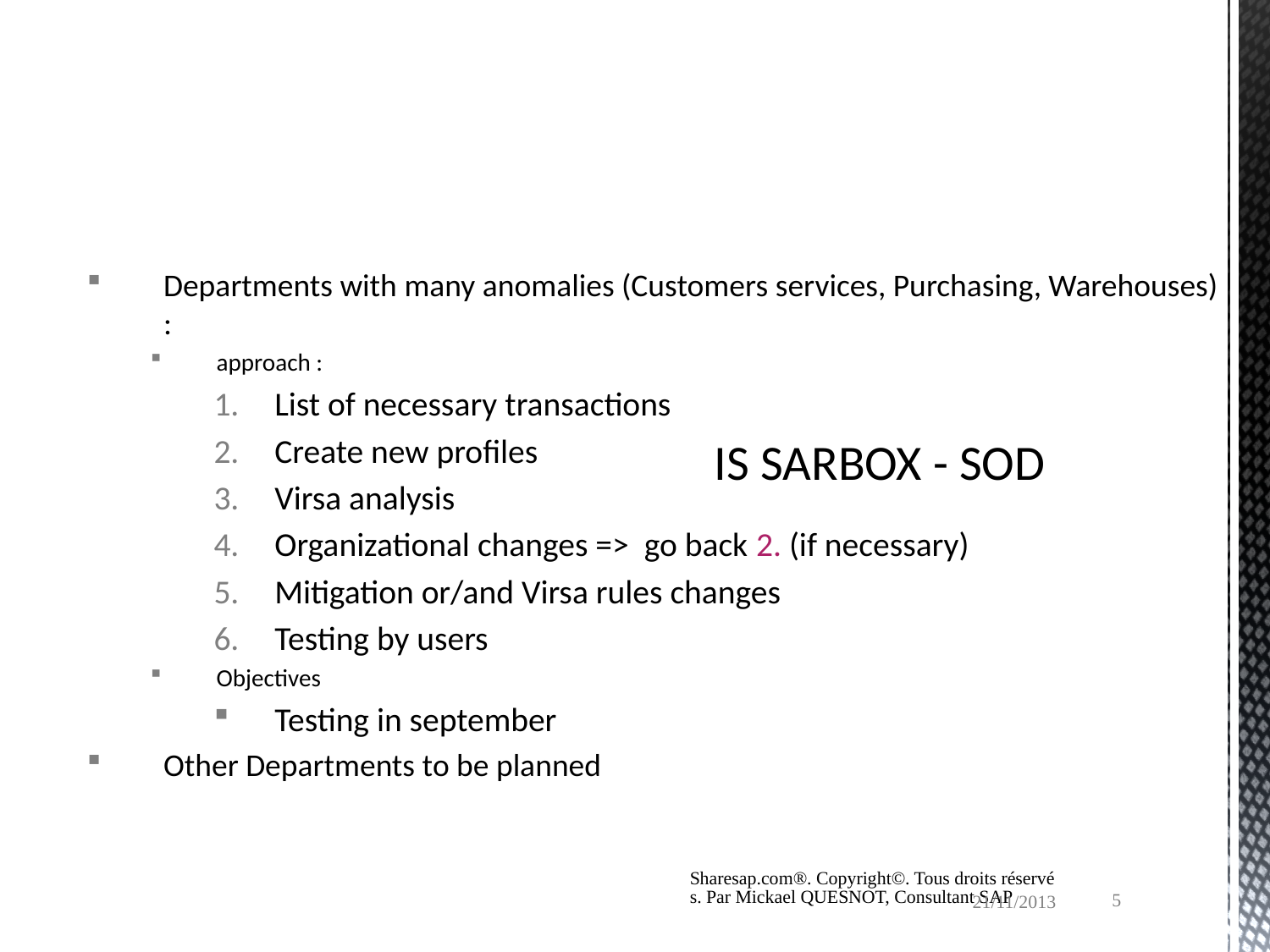

# IS SARBOX - SOD
Departments with many anomalies (Customers services, Purchasing, Warehouses) :
approach :
List of necessary transactions
Create new profiles
Virsa analysis
Organizational changes =>  go back 2. (if necessary)
Mitigation or/and Virsa rules changes
Testing by users
Objectives
Testing in september
Other Departments to be planned
Sharesap.com®. Copyright©. Tous droits réservés. Par Mickael QUESNOT, Consultant SAP
5
21/11/2013